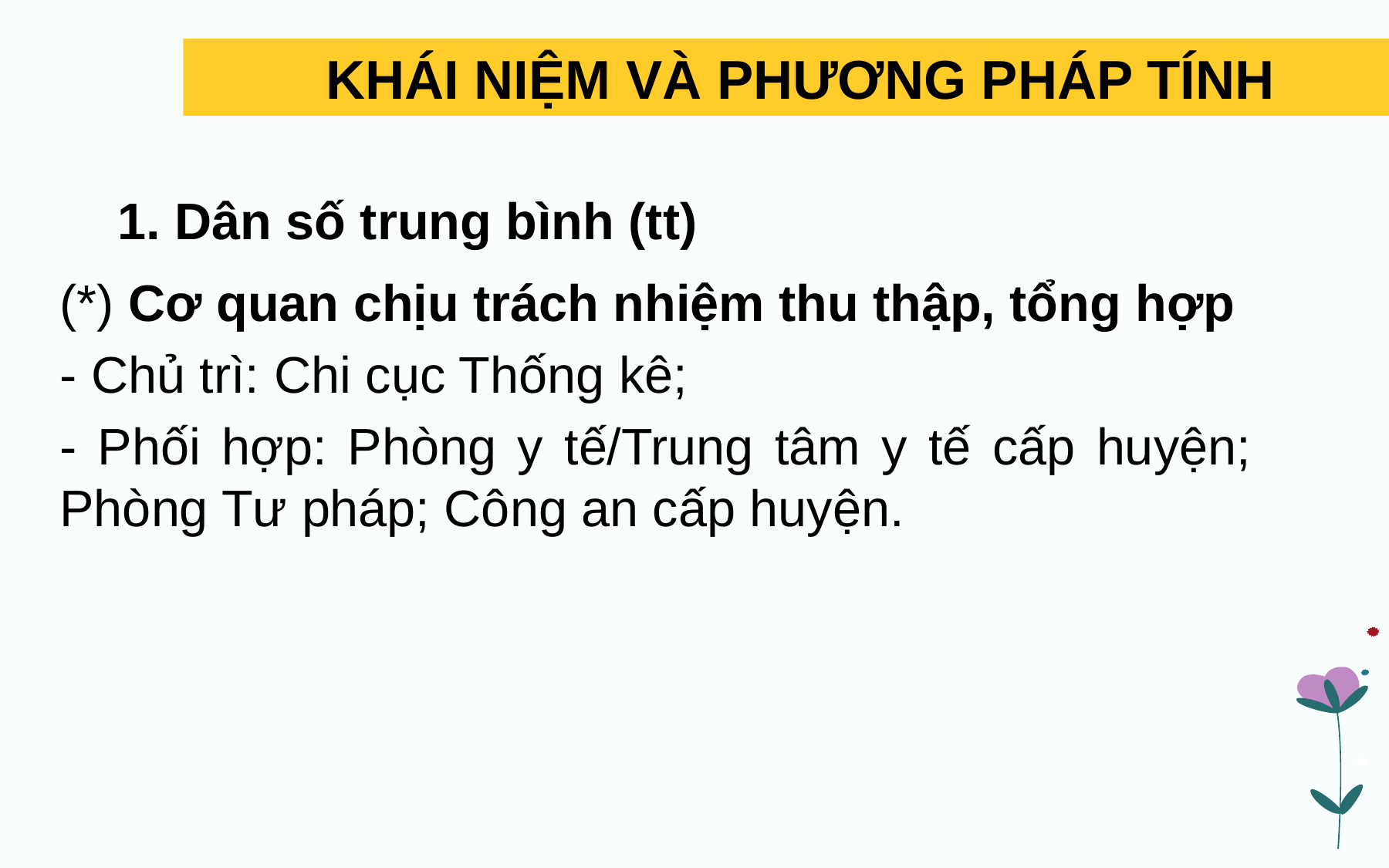

KHÁI NIỆM VÀ PHƯƠNG PHÁP TÍNH
	1. Dân số trung bình (tt)
(*) Cơ quan chịu trách nhiệm thu thập, tổng hợp
- Chủ trì: Chi cục Thống kê;
- Phối hợp: Phòng y tế/Trung tâm y tế cấp huyện; Phòng Tư pháp; Công an cấp huyện.